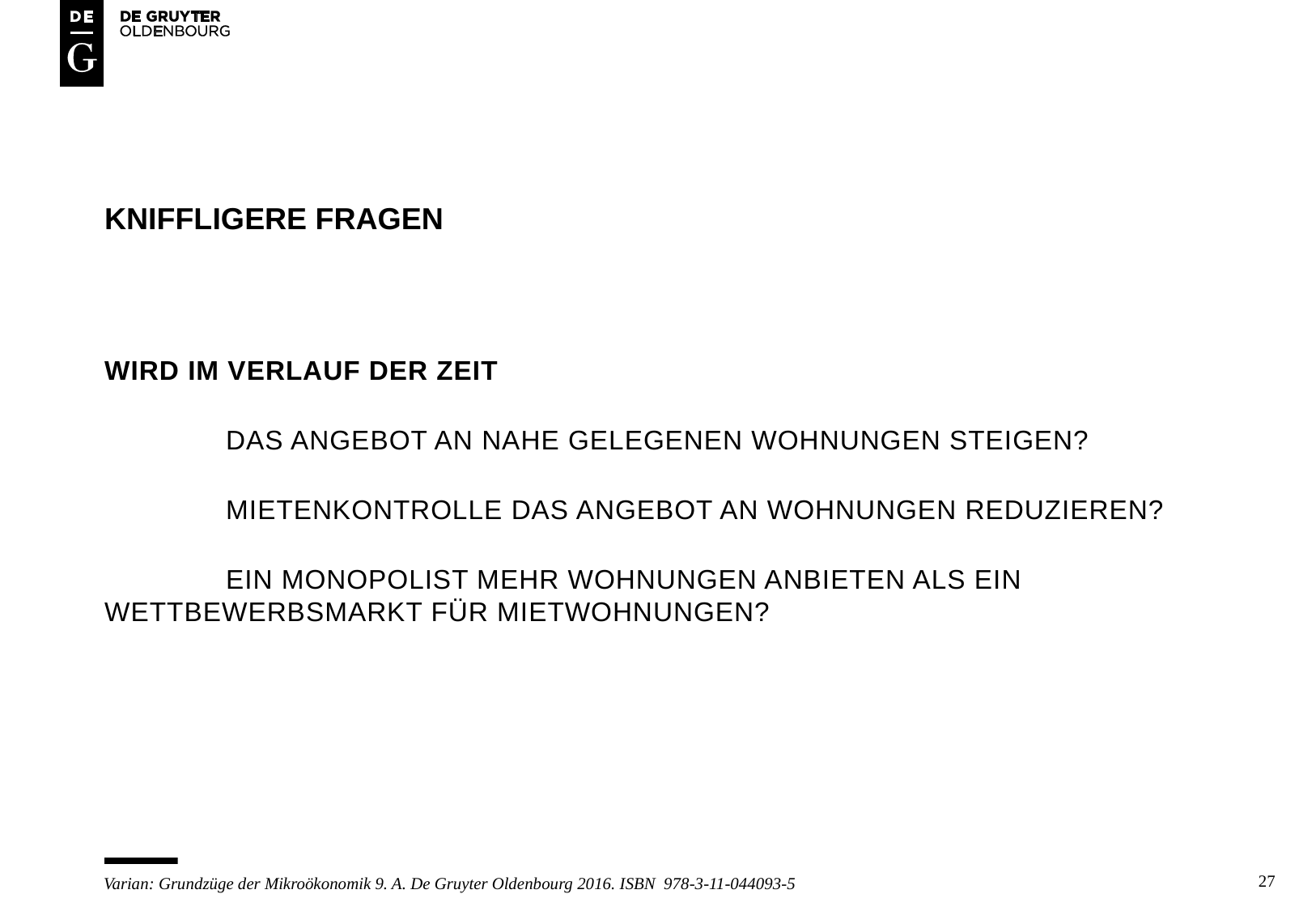

# Kniffligere Fragen

Wird im Verlauf der Zeit
	das Angebot an nahe gelegenen Wohnungen steigen?
	Mietenkontrolle das Angebot an Wohnungen reduzieren?
	ein Monopolist mehr Wohnungen anbieten als ein 	Wettbewerbsmarkt für Mietwohnungen?

27
Varian: Grundzüge der Mikroökonomik 9. A. De Gruyter Oldenbourg 2016. ISBN  978-3-11-044093-5